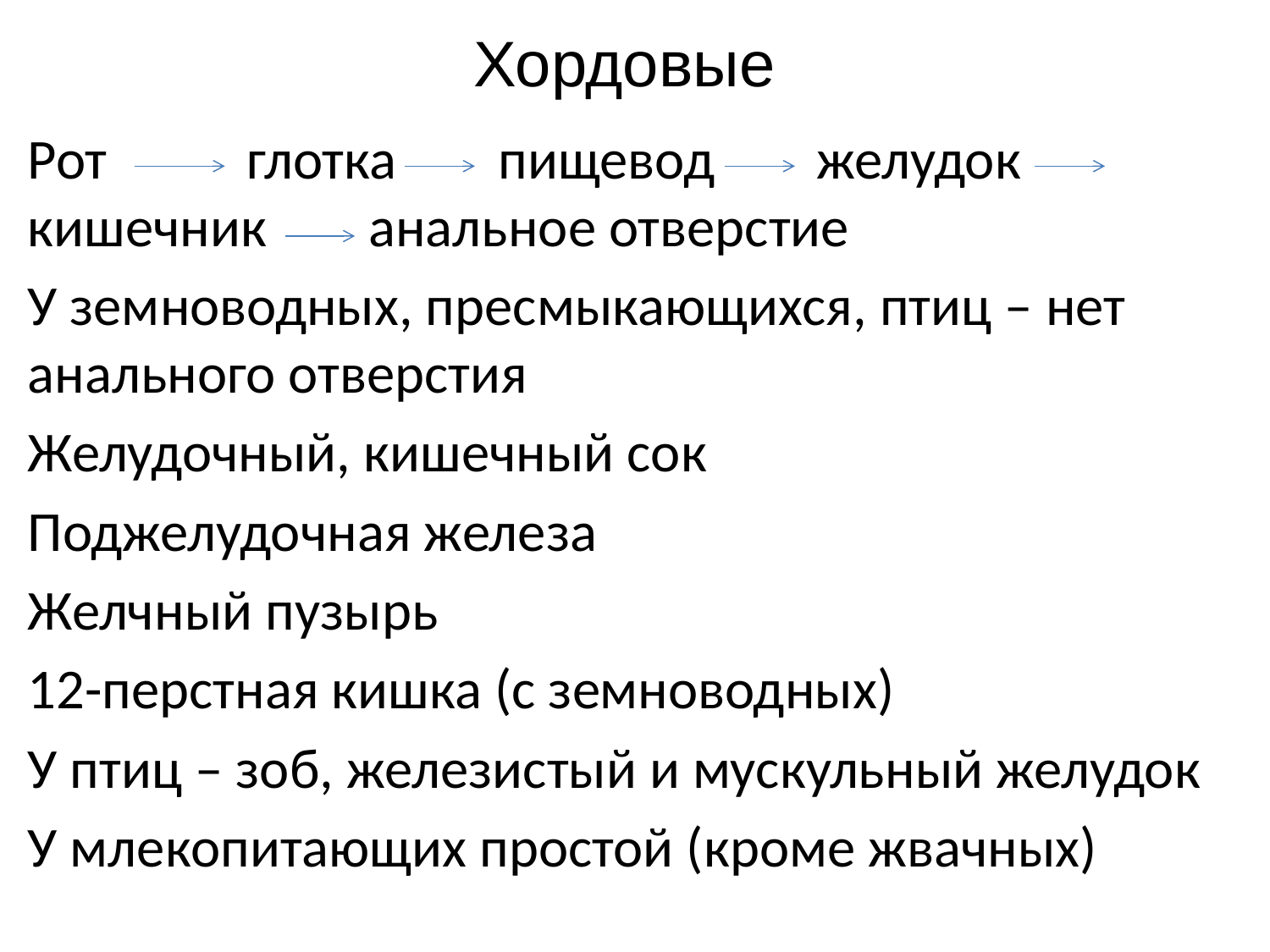

# Хордовые
Рот           глотка        пищевод        желудок       кишечник        анальное отверстие
У земноводных, пресмыкающихся, птиц – нет анального отверстия
Желудочный, кишечный сок
Поджелудочная железа
Желчный пузырь
12-перстная кишка (с земноводных)
У птиц – зоб, железистый и мускульный желудок
У млекопитающих простой (кроме жвачных)